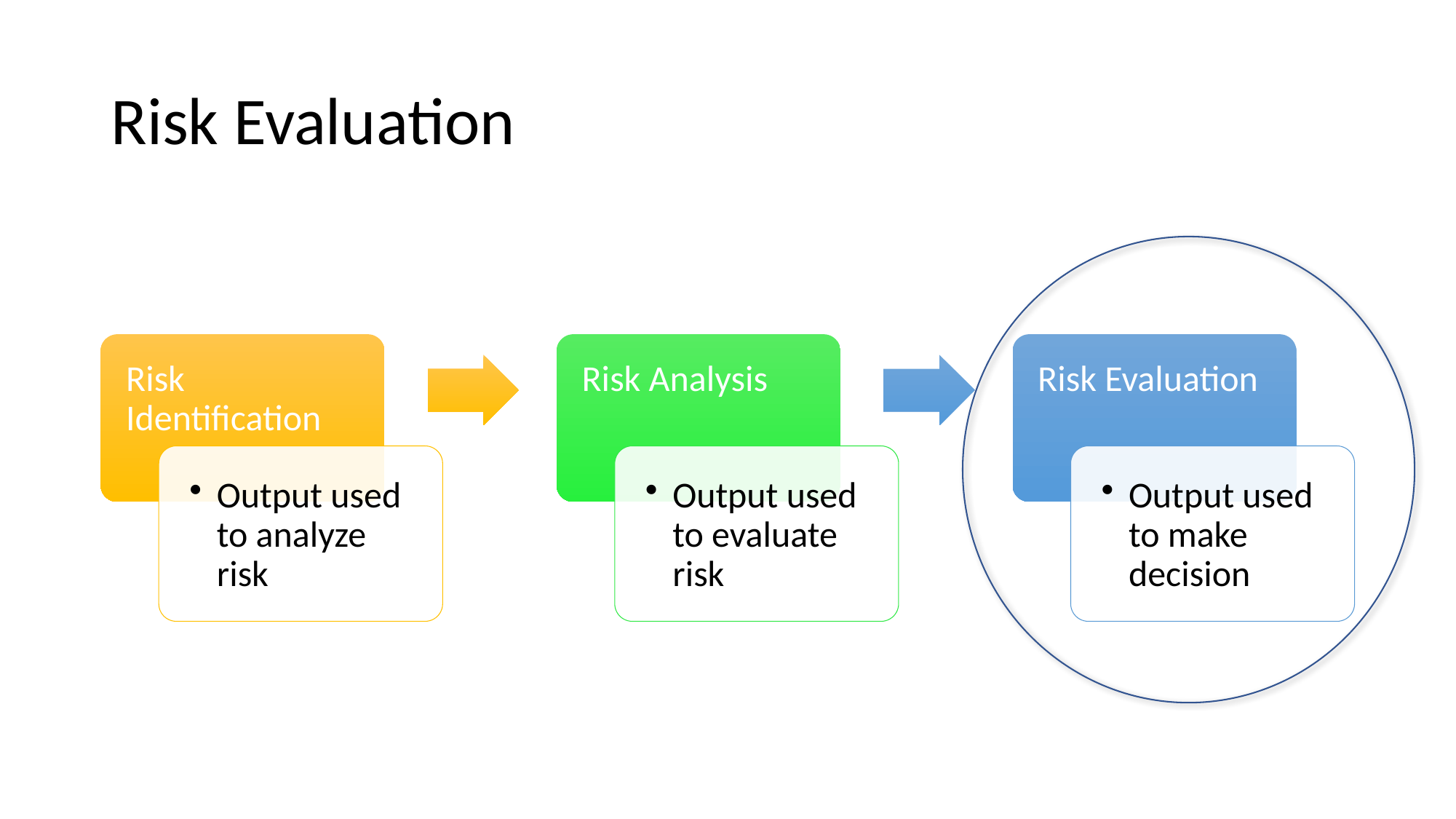

# Risk Evaluation
Risk Identification
Output used to analyze risk

Risk Analysis
Output used to evaluate risk

Risk Evaluation
Output used to make decision